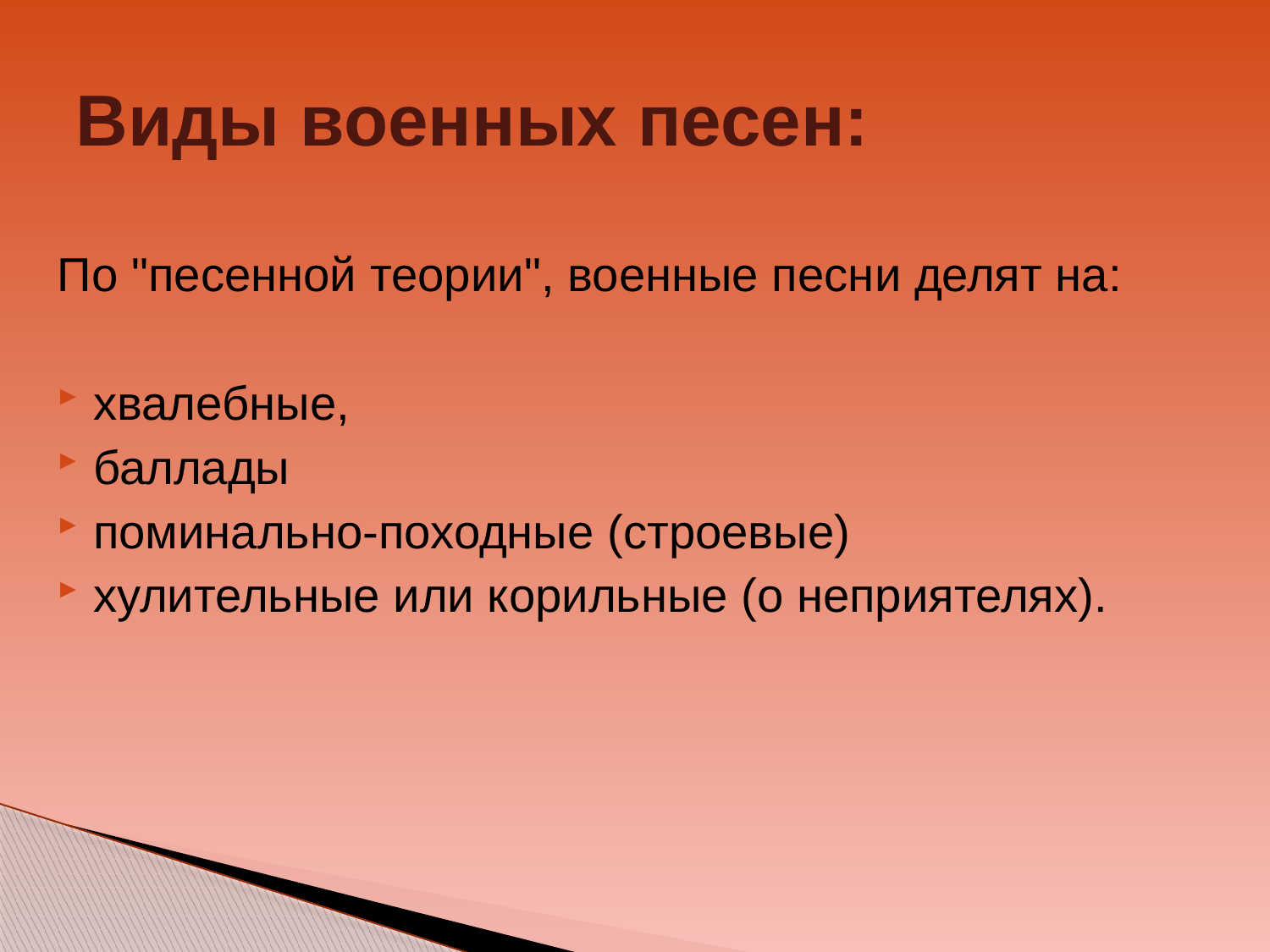

# Виды военных песен:
По "песенной теории", военные песни делят на:

хвалебные,
баллады
поминально-походные (строевые)
хулительные или корильные (о неприятелях).